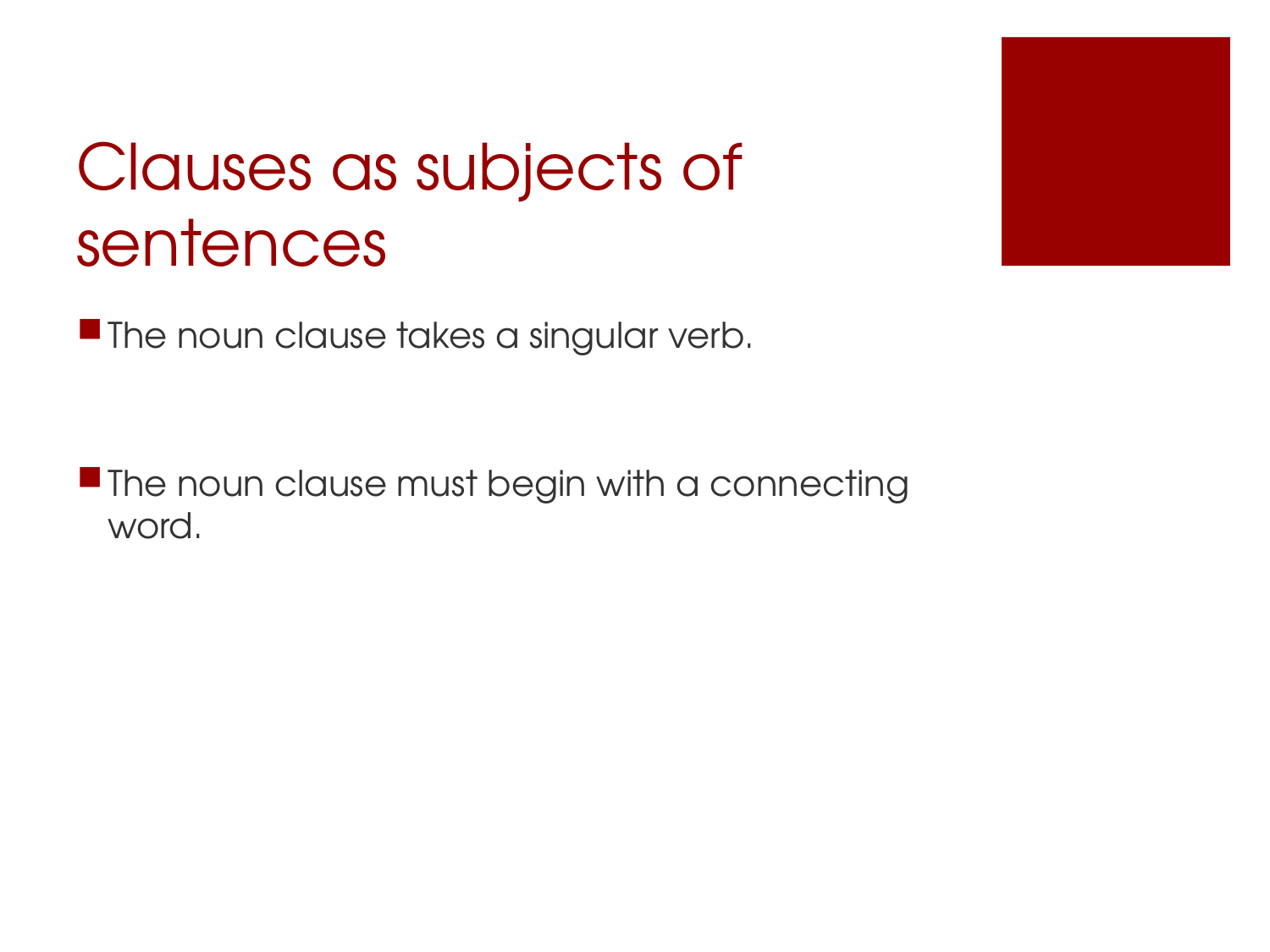

# Clauses as subjects of sentences
The noun clause takes a singular verb.

The noun clause must begin with a connecting word.